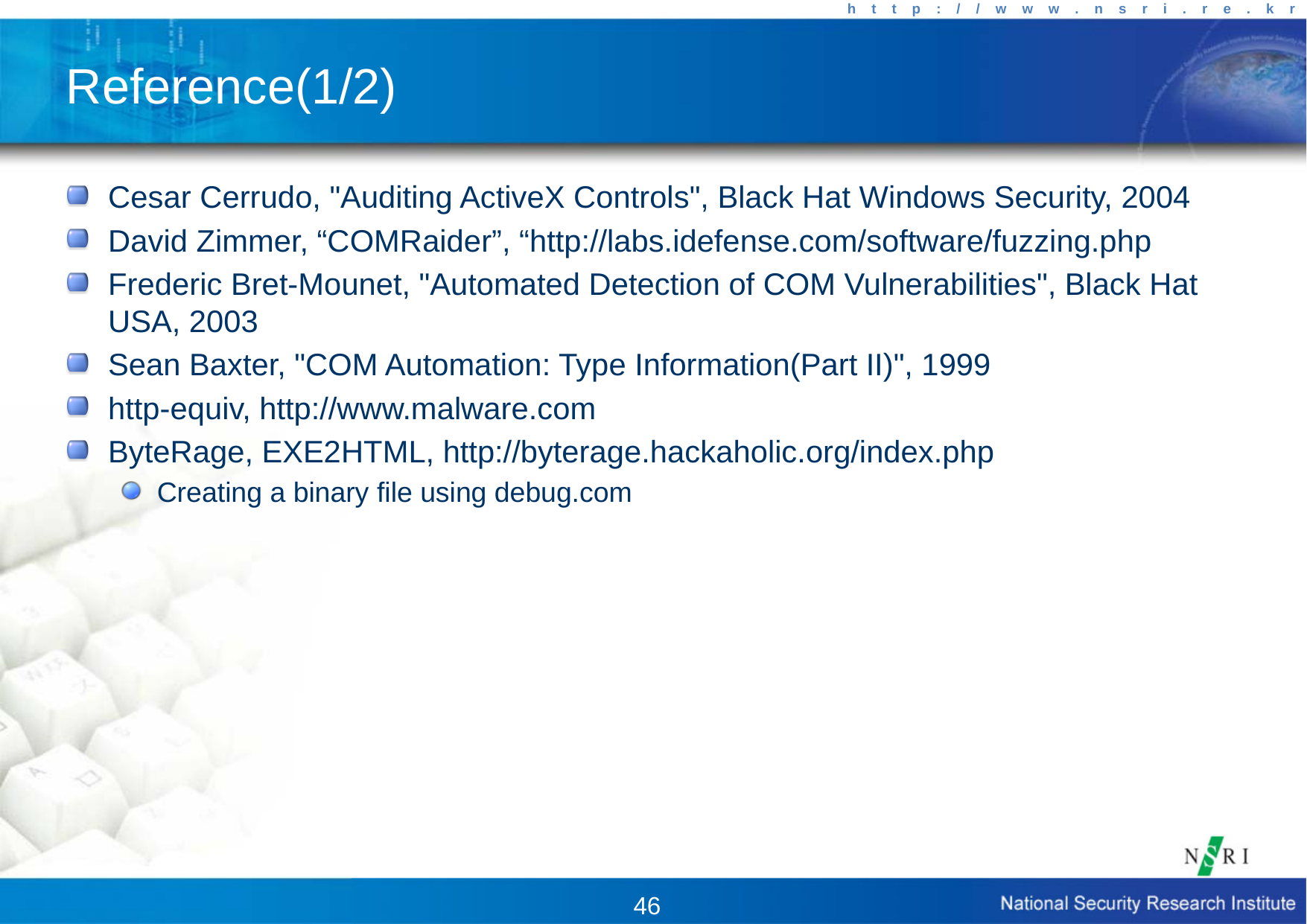

# Reference(1/2)
Cesar Cerrudo, "Auditing ActiveX Controls", Black Hat Windows Security, 2004
David Zimmer, “COMRaider”, “http://labs.idefense.com/software/fuzzing.php
Frederic Bret-Mounet, "Automated Detection of COM Vulnerabilities", Black Hat USA, 2003
Sean Baxter, "COM Automation: Type Information(Part II)", 1999
http-equiv, http://www.malware.com
ByteRage, EXE2HTML, http://byterage.hackaholic.org/index.php
Creating a binary file using debug.com

46